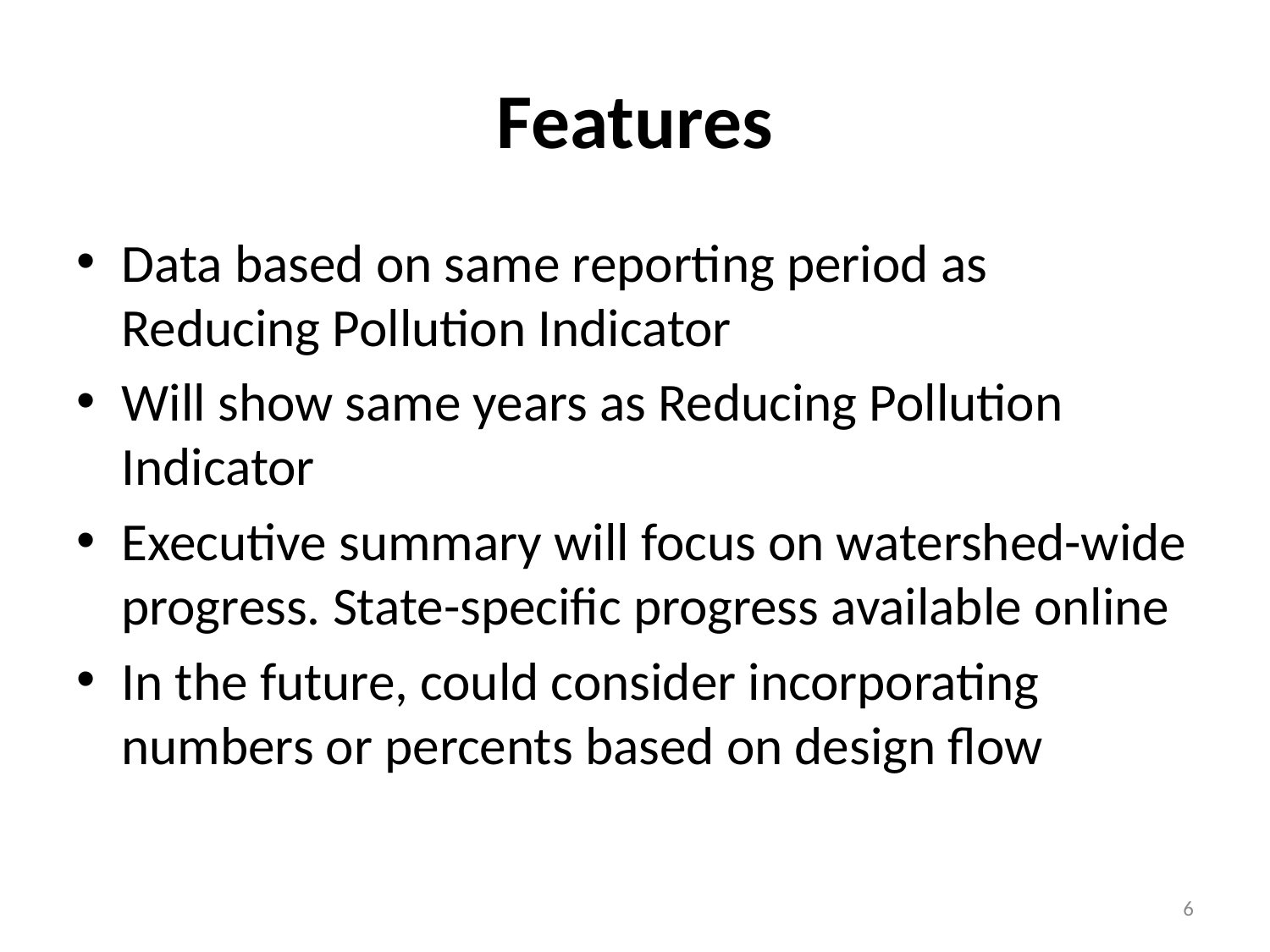

# Features
Data based on same reporting period as Reducing Pollution Indicator
Will show same years as Reducing Pollution Indicator
Executive summary will focus on watershed-wide progress. State-specific progress available online
In the future, could consider incorporating numbers or percents based on design flow
6